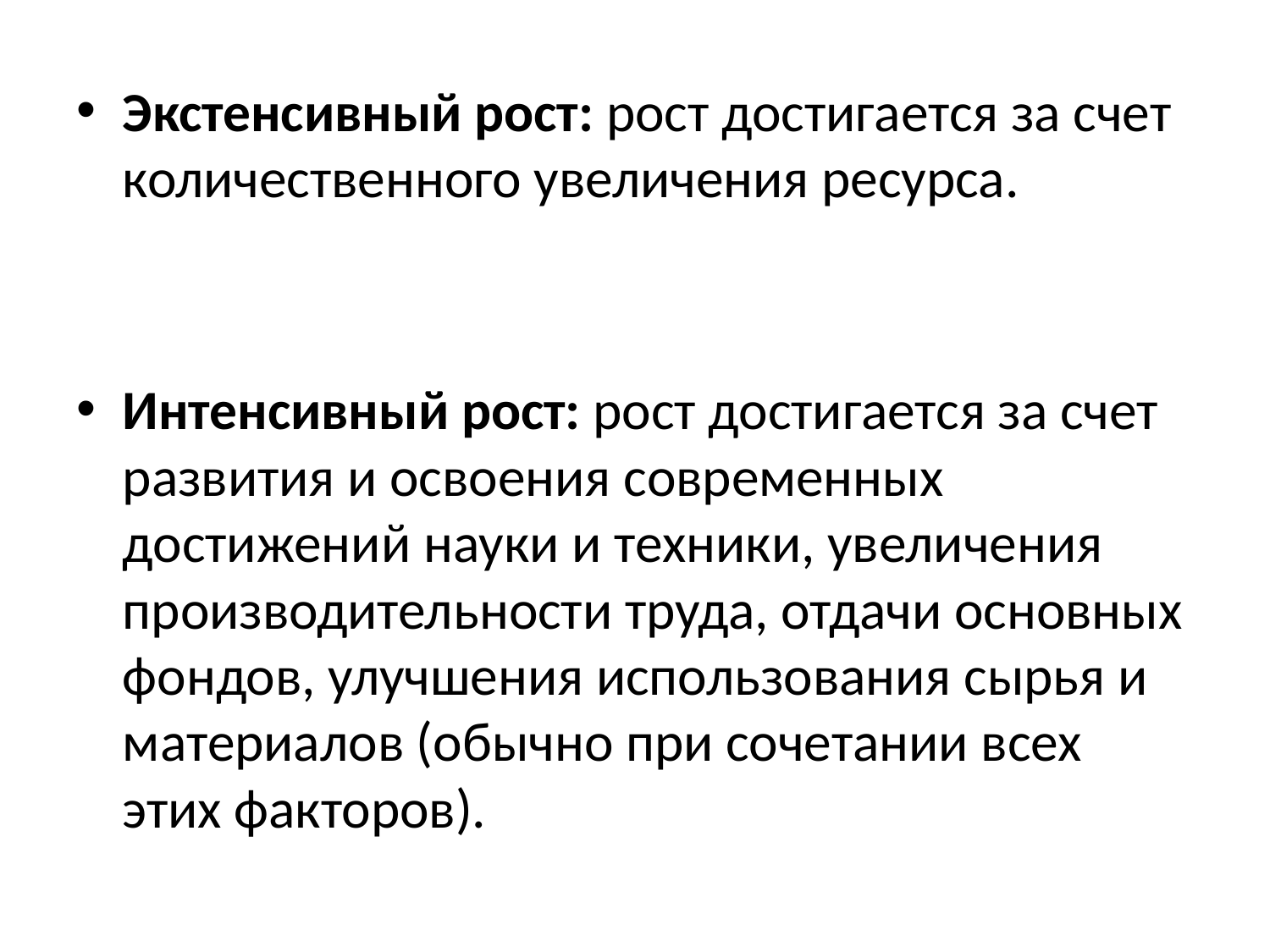

Экстенсивный рост: рост достигается за счет количественного увеличения ресурса.

Интенсивный рост: рост достигается за счет развития и освоения современных достижений науки и техники, увеличения производительности труда, отдачи основных фондов, улучшения использования сырья и материалов (обычно при сочетании всех этих факторов).